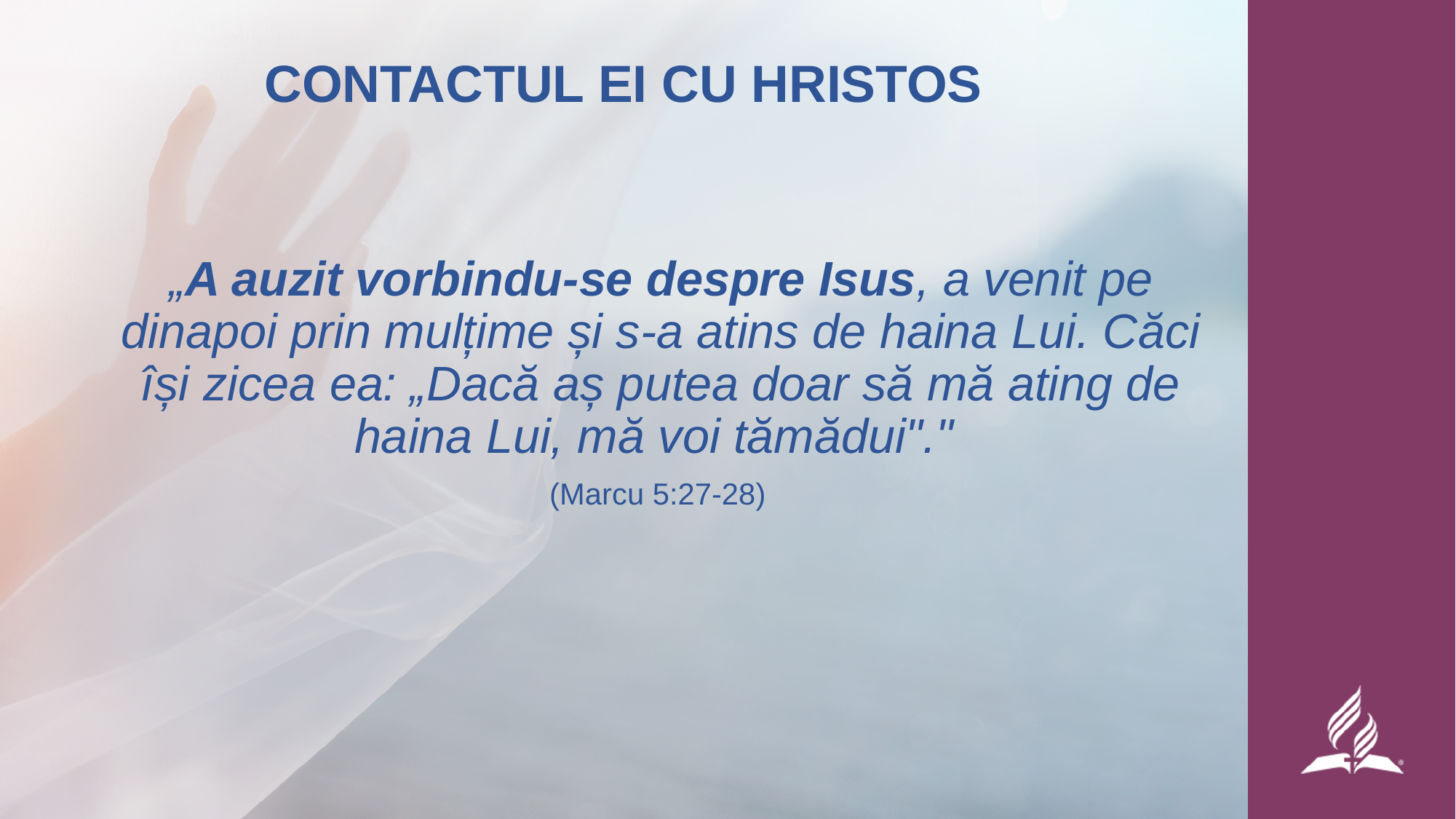

# CONTACTUL EI CU HRISTOS
„A auzit vorbindu-se despre Isus, a venit pe dinapoi prin mulțime și s-a atins de haina Lui. Căci își zicea ea: „Dacă aș putea doar să mă ating de haina Lui, mă voi tămădui"."
(Marcu 5:27-28)